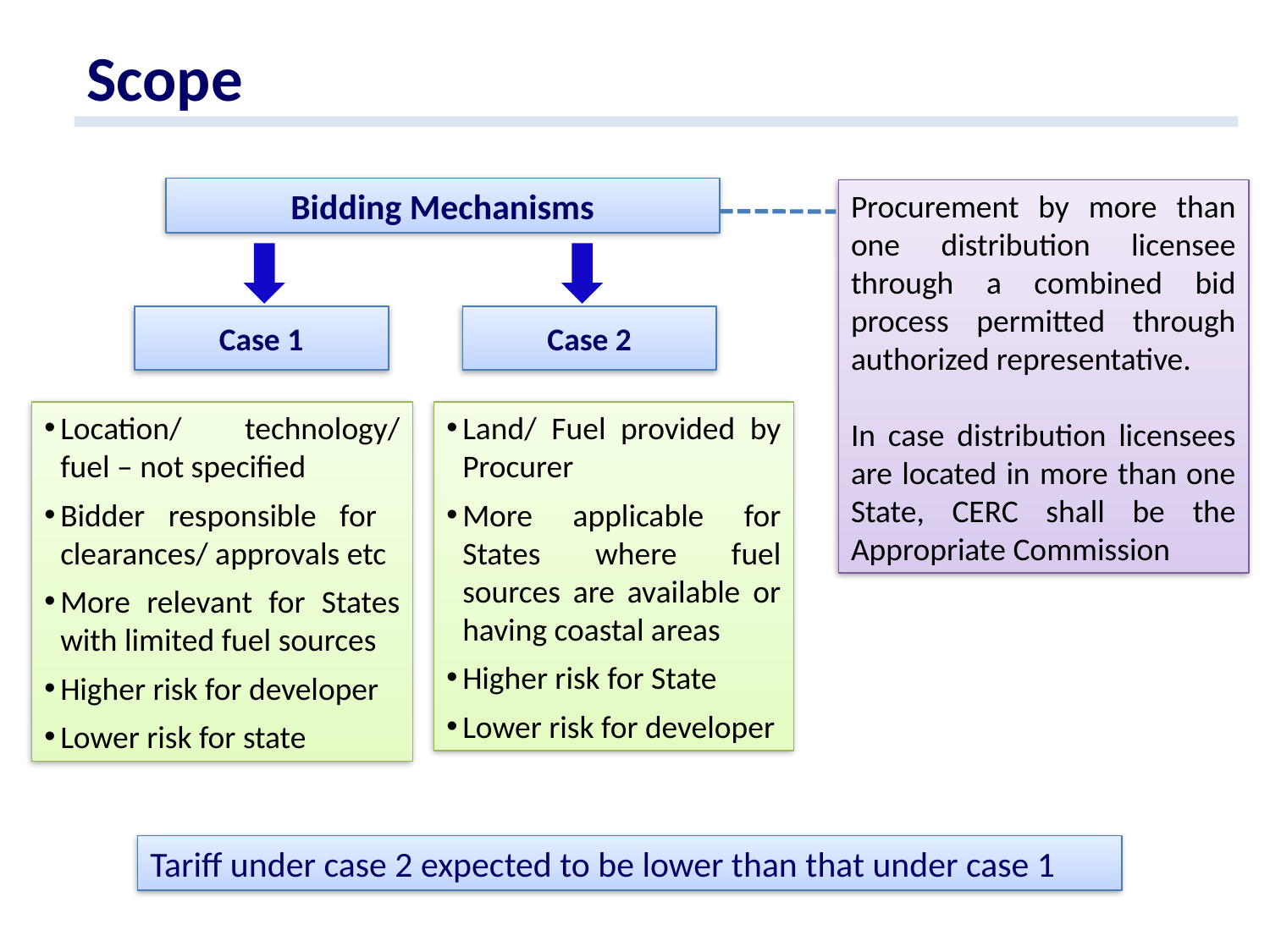

Scope

Bidding Mechanisms
Procurement by more than one distribution licensee through a combined bid process permitted through authorized representative.

In case distribution licensees are located in more than one State, CERC shall be the Appropriate Commission

Case 1
Case 2
Location/ technology/ fuel – not specified
Bidder responsible for  clearances/ approvals etc
More relevant for States with limited fuel sources
Higher risk for developer
Lower risk for state
Land/ Fuel provided by Procurer
More applicable for States where fuel sources are available or having coastal areas
Higher risk for State
Lower risk for developer
Tariff under case 2 expected to be lower than that under case 1